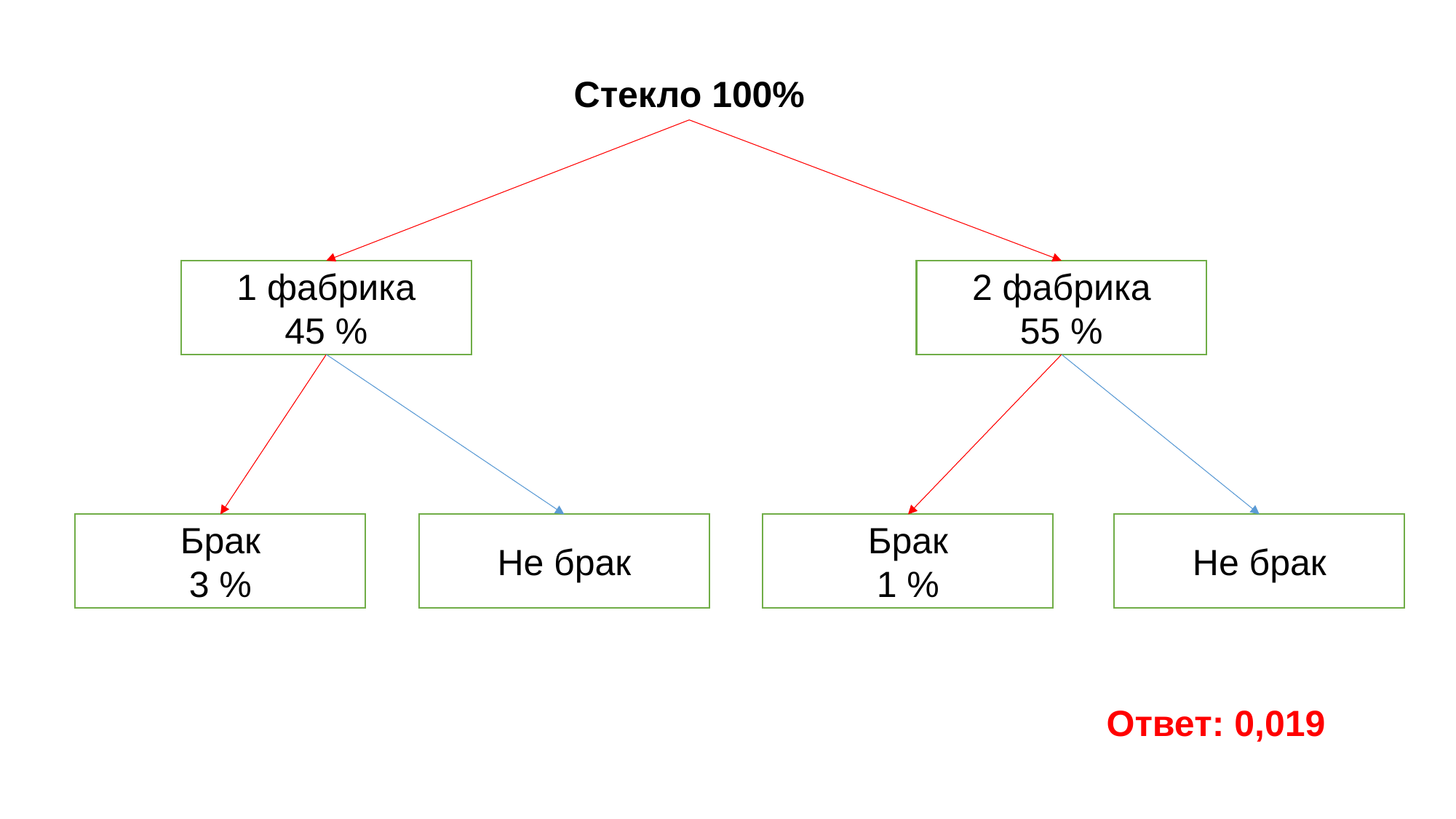

Стекло 100%
1 фабрика
45 %
2 фабрика
55 %
Брак
3 %
Не брак
Брак
1 %
Не брак
Ответ: 0,019